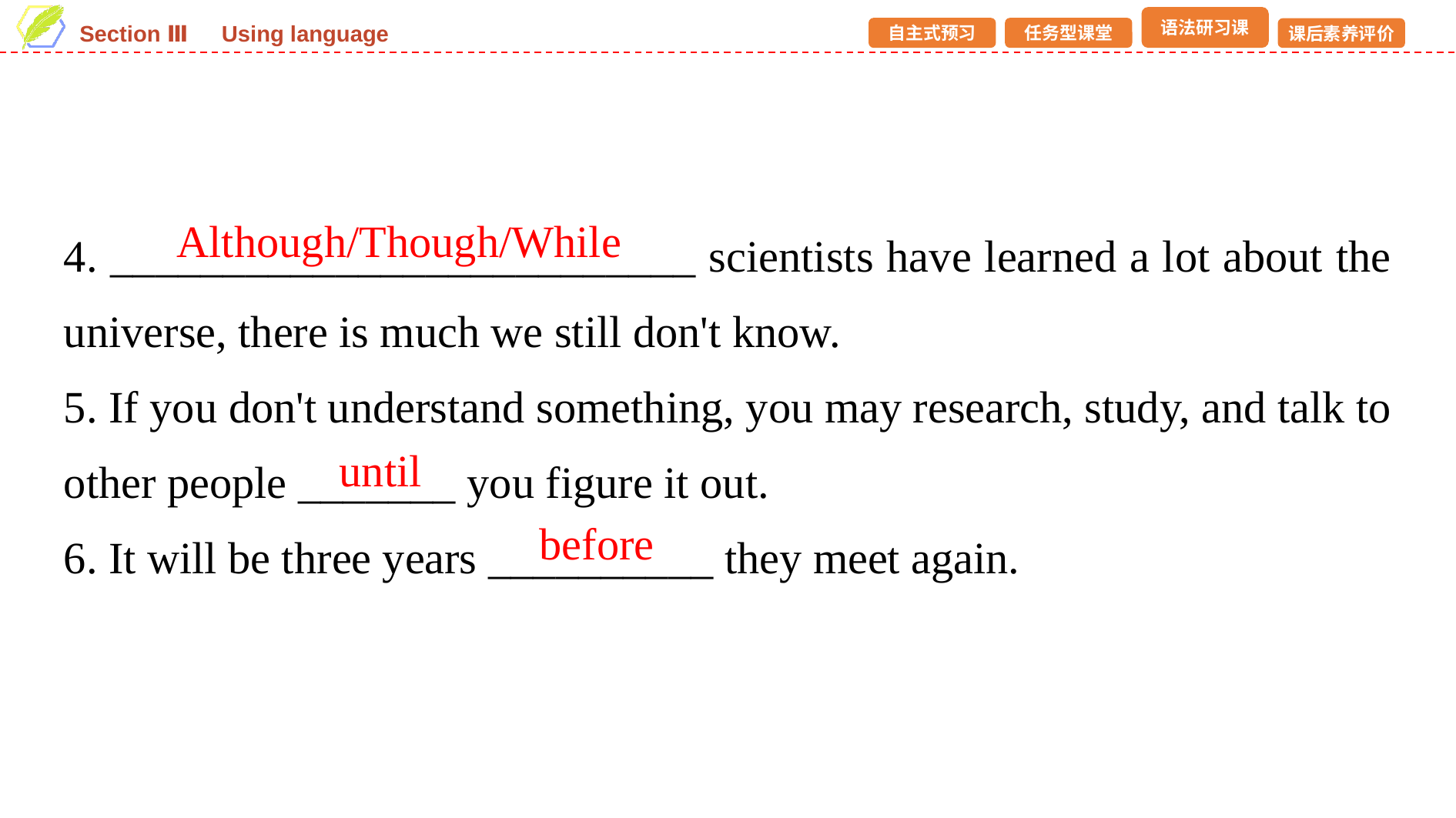

4. __________________________ scientists have learned a lot about the universe, there is much we still don't know.
5. If you don't understand something, you may research, study, and talk to other people _______ you figure it out.
6. It will be three years __________ they meet again.
Although/Though/While
until
before